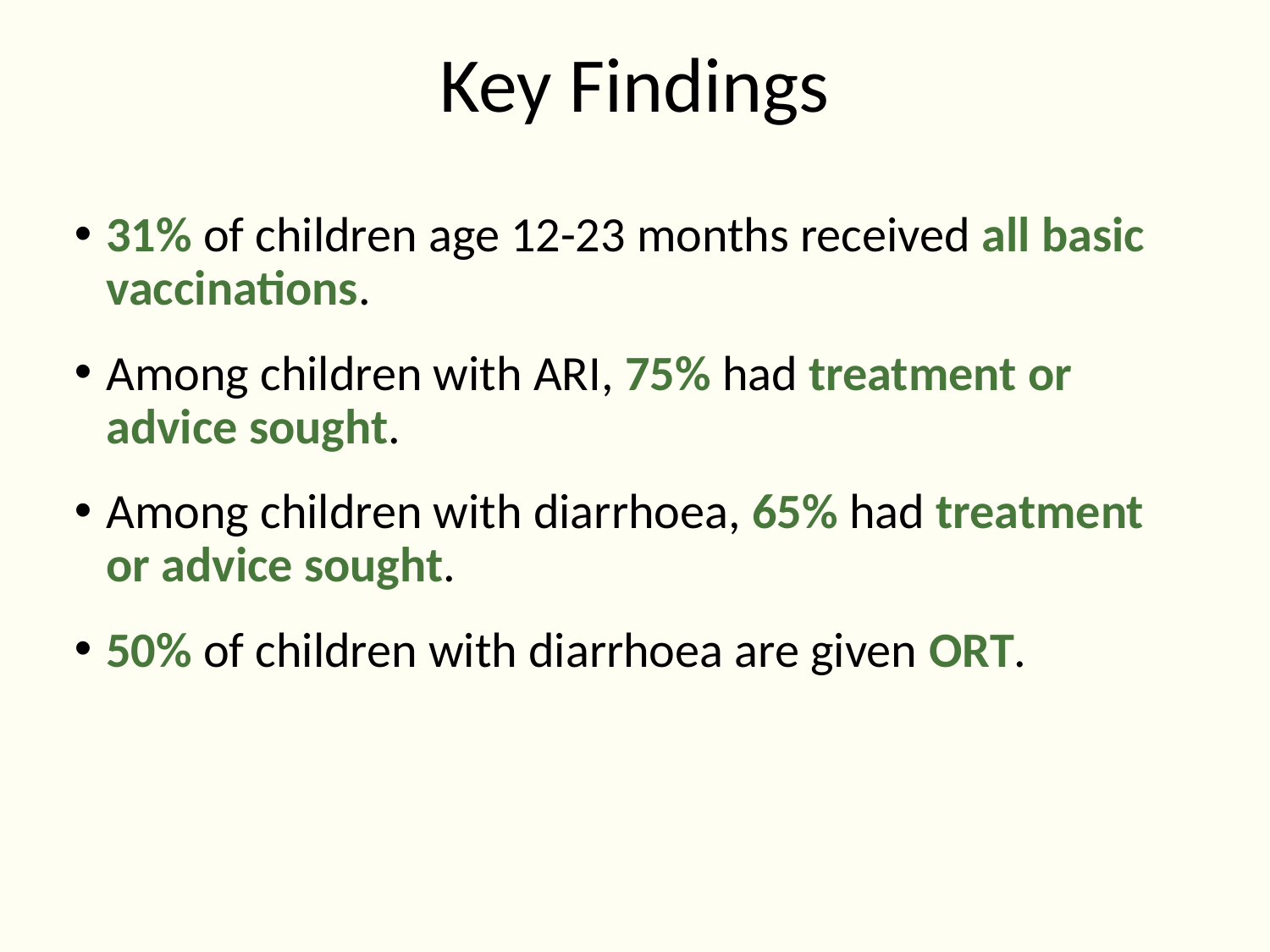

# Key Findings
31% of children age 12-23 months received all basic vaccinations.
Among children with ARI, 75% had treatment or advice sought.
Among children with diarrhoea, 65% had treatment or advice sought.
50% of children with diarrhoea are given ORT.